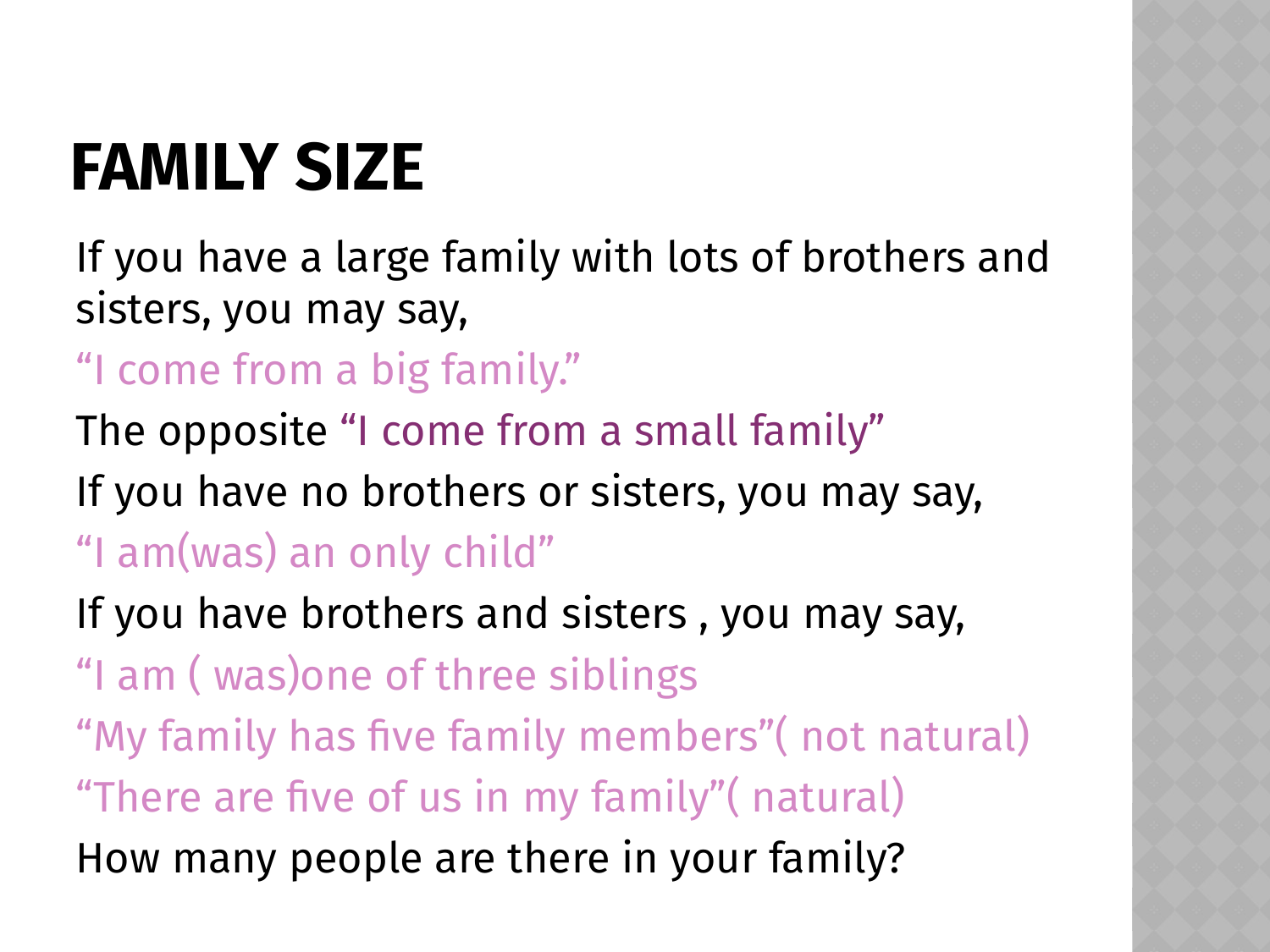

# Family size
If you have a large family with lots of brothers and sisters, you may say,
“I come from a big family.”
The opposite “I come from a small family”
If you have no brothers or sisters, you may say,
“I am(was) an only child”
If you have brothers and sisters , you may say,
“I am ( was)one of three siblings
“My family has five family members”( not natural)
“There are five of us in my family”( natural)
How many people are there in your family?